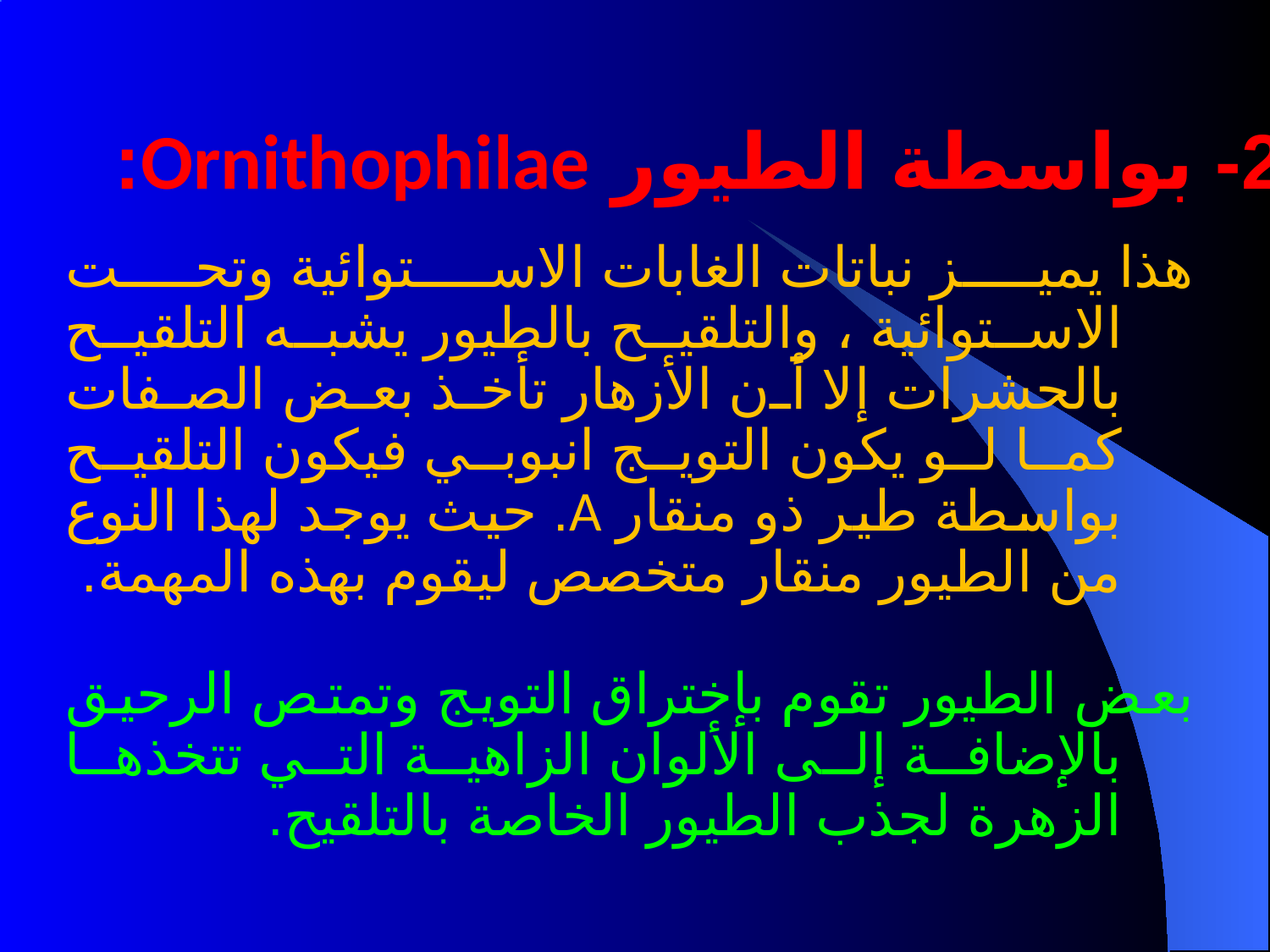

2- بواسطة الطيور Ornithophilae:
هذا يميز نباتات الغابات الاستوائية وتحت الاستوائية ، والتلقيح بالطيور يشبه التلقيح بالحشرات إلا أن الأزهار تأخذ بعض الصفات كما لو يكون التويج انبوبي فيكون التلقيح بواسطة طير ذو منقار A. حيث يوجد لهذا النوع من الطيور منقار متخصص ليقوم بهذه المهمة.

بعض الطيور تقوم بإختراق التويج وتمتص الرحيق بالإضافة إلى الألوان الزاهية التي تتخذها الزهرة لجذب الطيور الخاصة بالتلقيح.